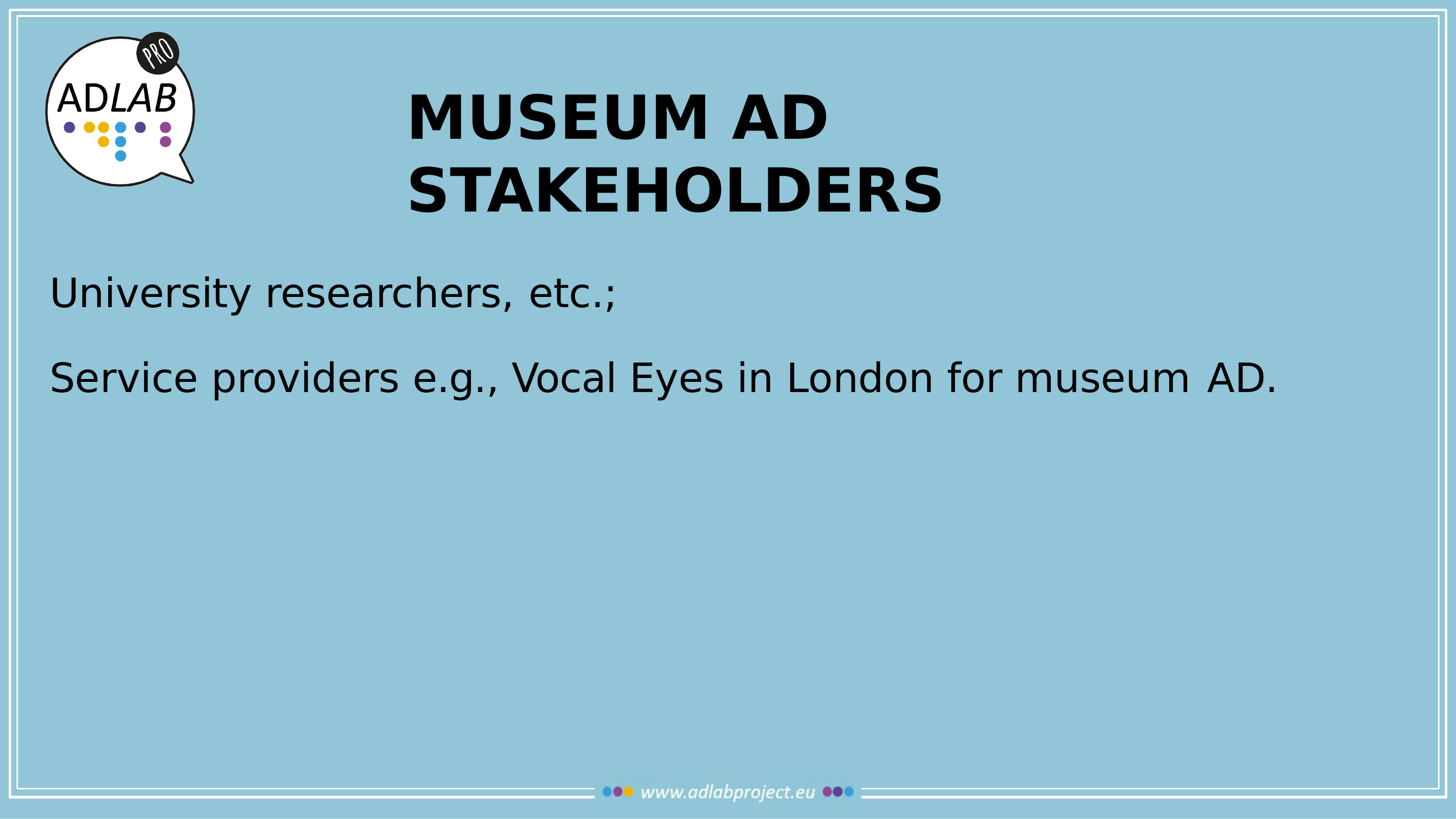

# MUSEUM AD STAKEHOLDERS
University researchers, etc.;
Service providers e.g., Vocal Eyes in London for museum AD.